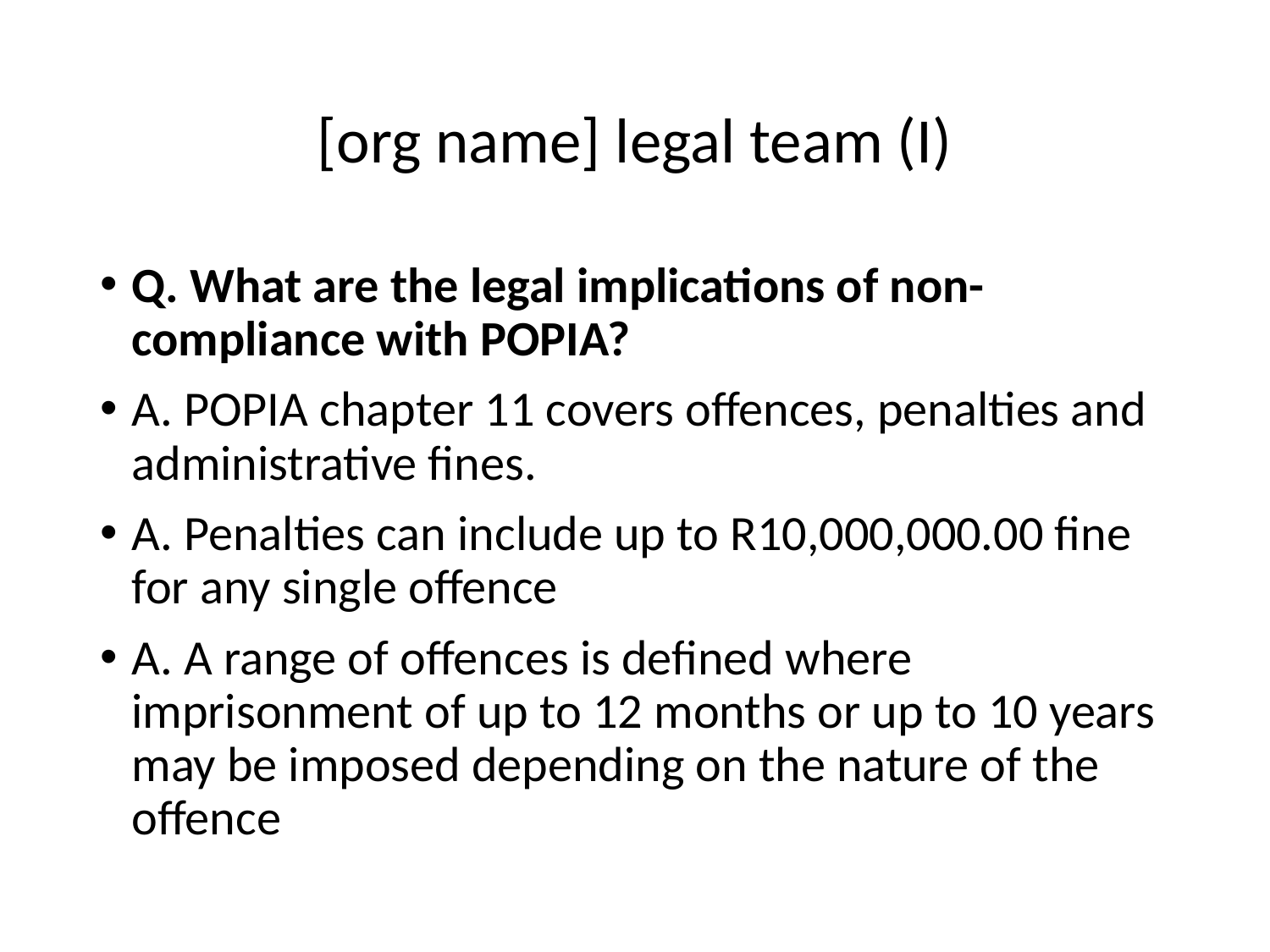

# [org name] legal team (I)
Q. What are the legal implications of non-compliance with POPIA?
A. POPIA chapter 11 covers offences, penalties and administrative fines.
A. Penalties can include up to R10,000,000.00 fine for any single offence
A. A range of offences is defined where imprisonment of up to 12 months or up to 10 years may be imposed depending on the nature of the offence